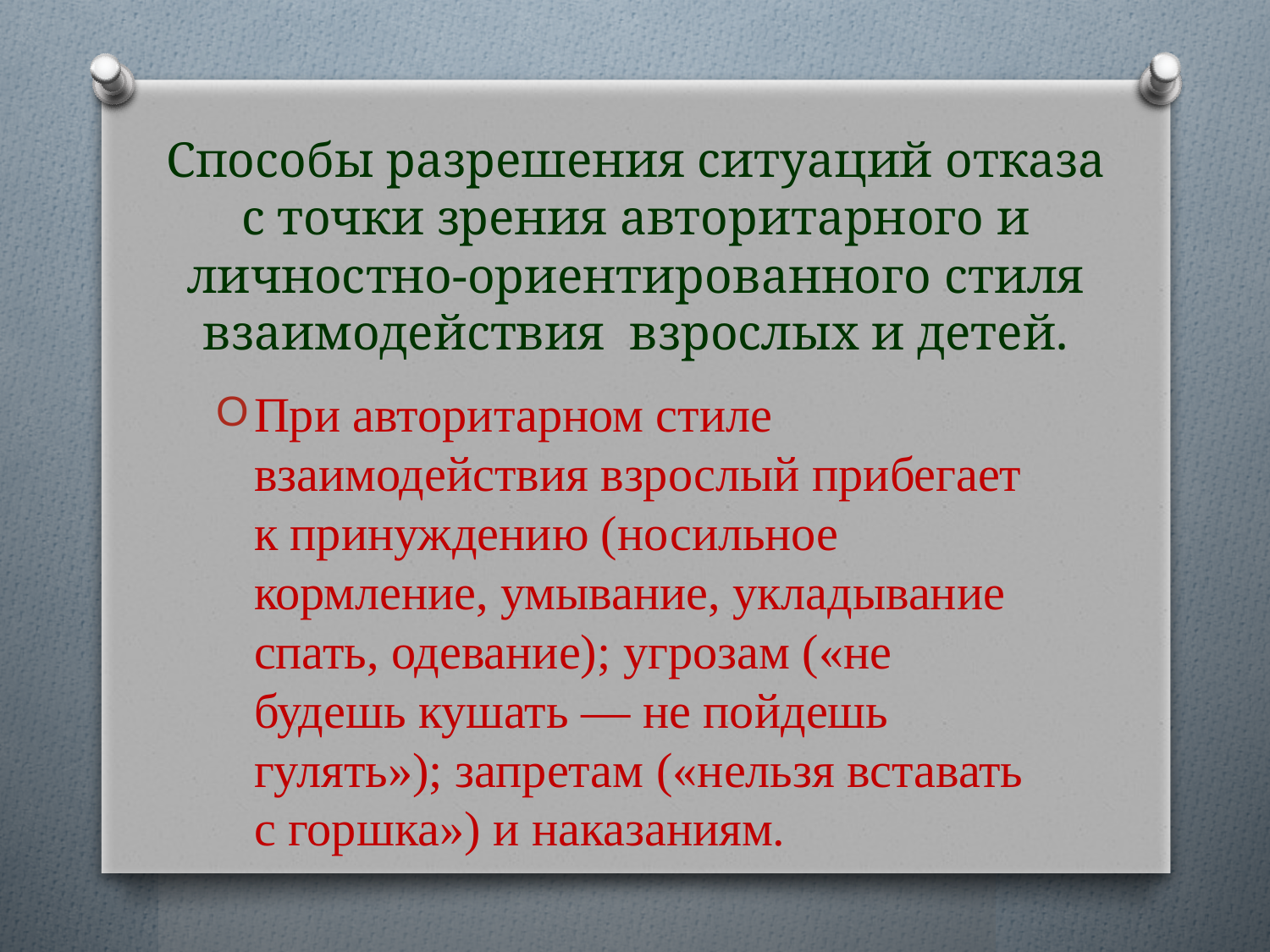

# Способы разрешения ситуаций отказа с точки зрения авторитарного и личностно-ориентированного стиля взаимодействия  взрослых и детей.
При авторитарном стиле взаимодействия взрослый прибегает к принуждению (носильное кормление, умывание, укладывание спать, одевание); угрозам («не будешь кушать — не пойдешь гулять»); запретам («нельзя вставать с горшка») и наказаниям.